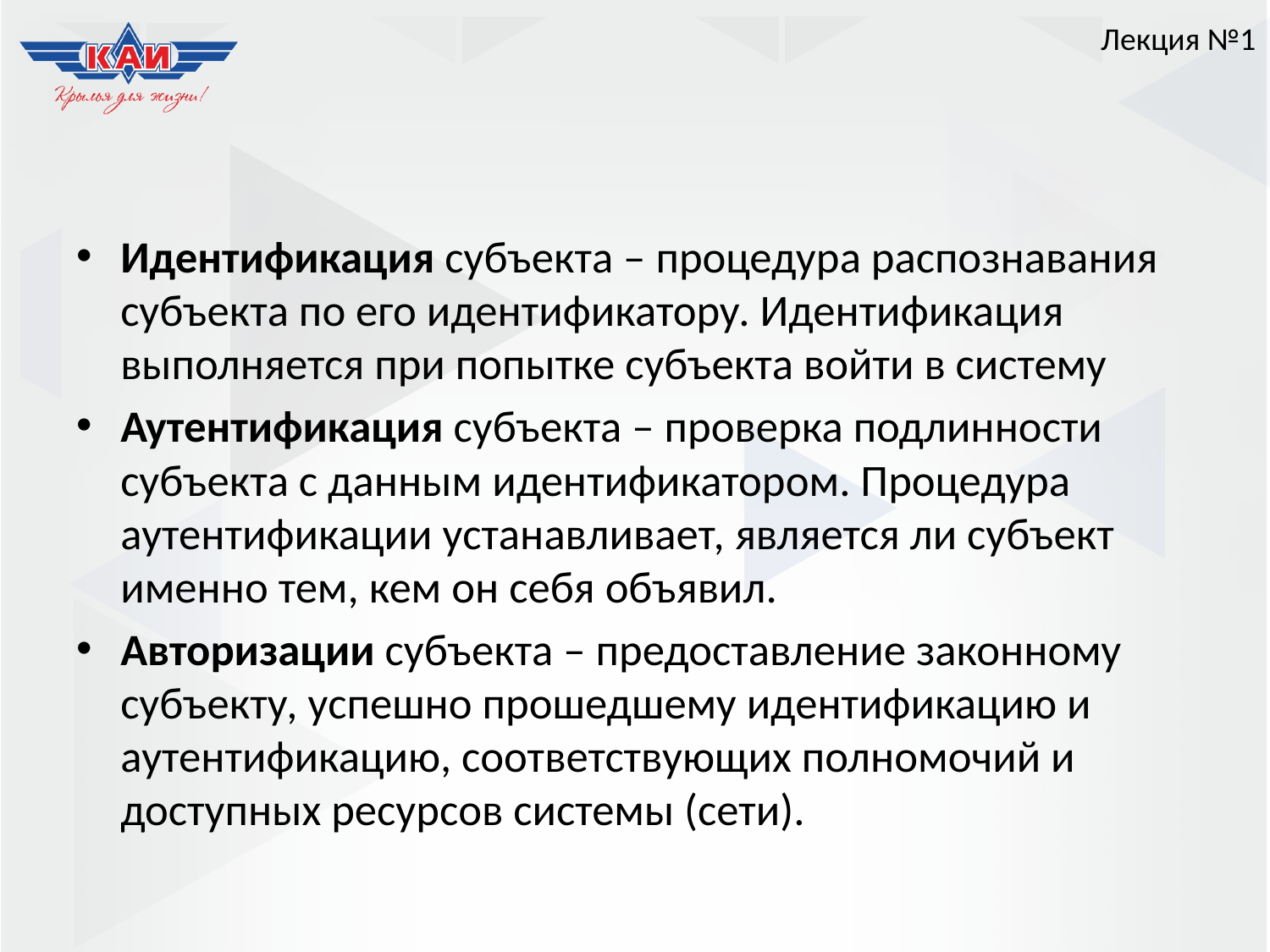

Лекция №1
#
Идентификация субъекта – процедура распознавания субъекта по его идентификатору. Идентификация выполняется при попытке субъекта войти в систему
Аутентификация субъекта – проверка подлинности субъекта с данным идентификатором. Процедура аутентификации устанавливает, является ли субъект именно тем, кем он себя объявил.
Авторизации субъекта – предоставление законному субъекту, успешно прошедшему идентификацию и аутентификацию, соответствующих полномочий и доступных ресурсов системы (сети).